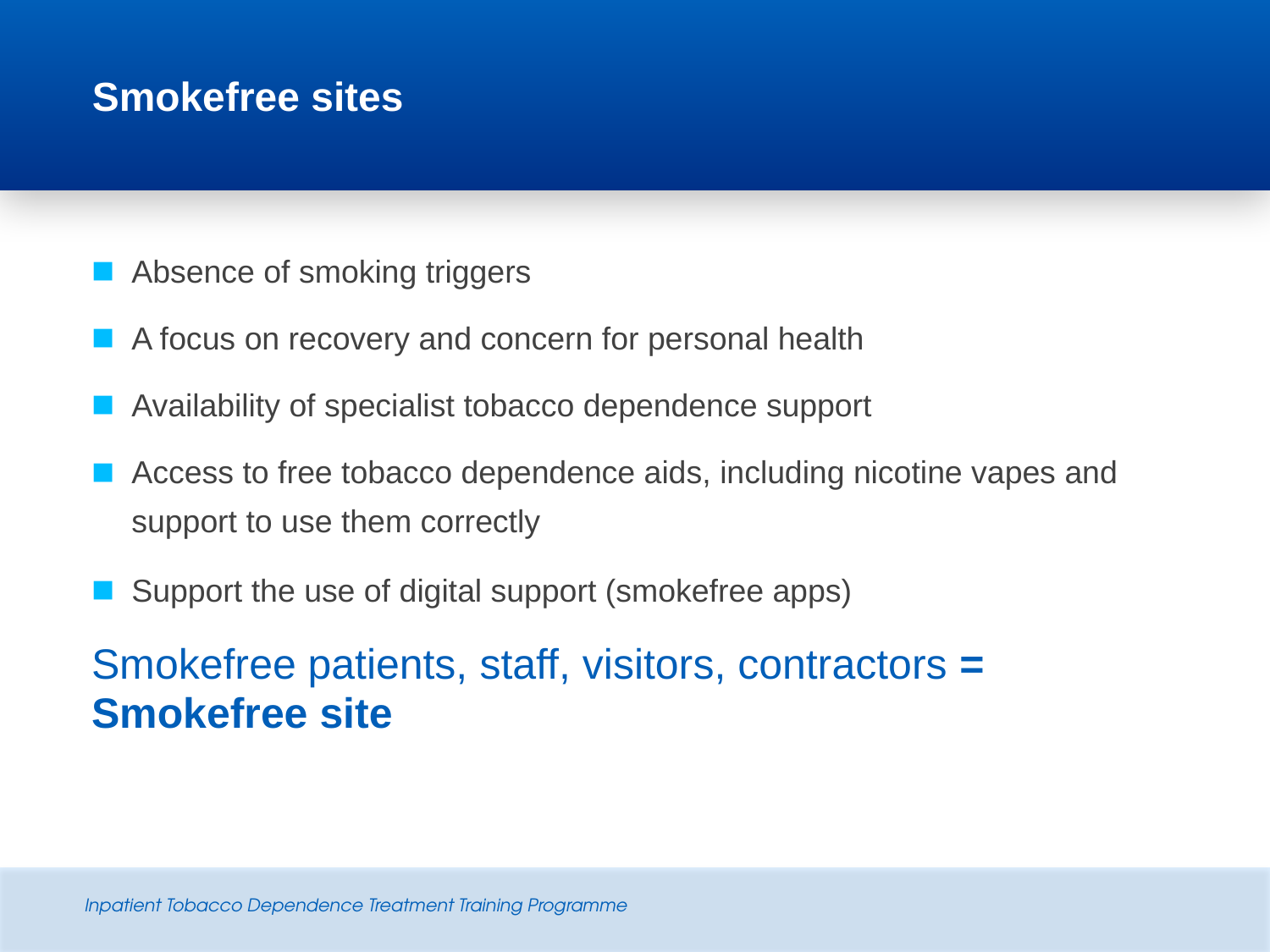

# Smokefree sites
Absence of smoking triggers
A focus on recovery and concern for personal health
Availability of specialist tobacco dependence support
Access to free tobacco dependence aids, including nicotine vapes and support to use them correctly
Support the use of digital support (smokefree apps)
Smokefree patients, staff, visitors, contractors = Smokefree site
Inpatient Tobacco Dependence Treatment Training Programme